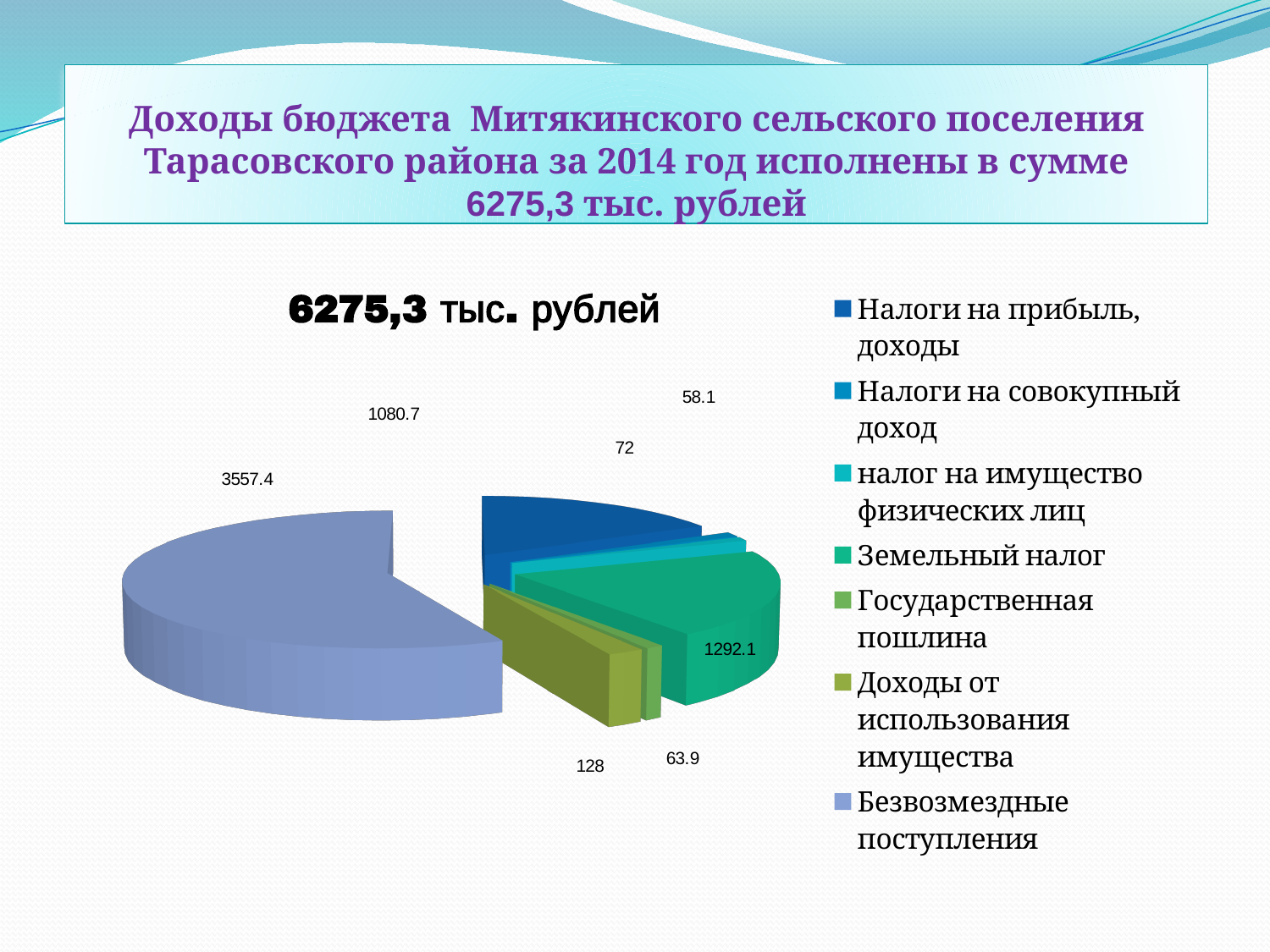

# Доходы бюджета  Митякинского сельского поселения Тарасовского района за 2014 год исполнены в сумме 6275,3 тыс. рублей

[unsupported chart]